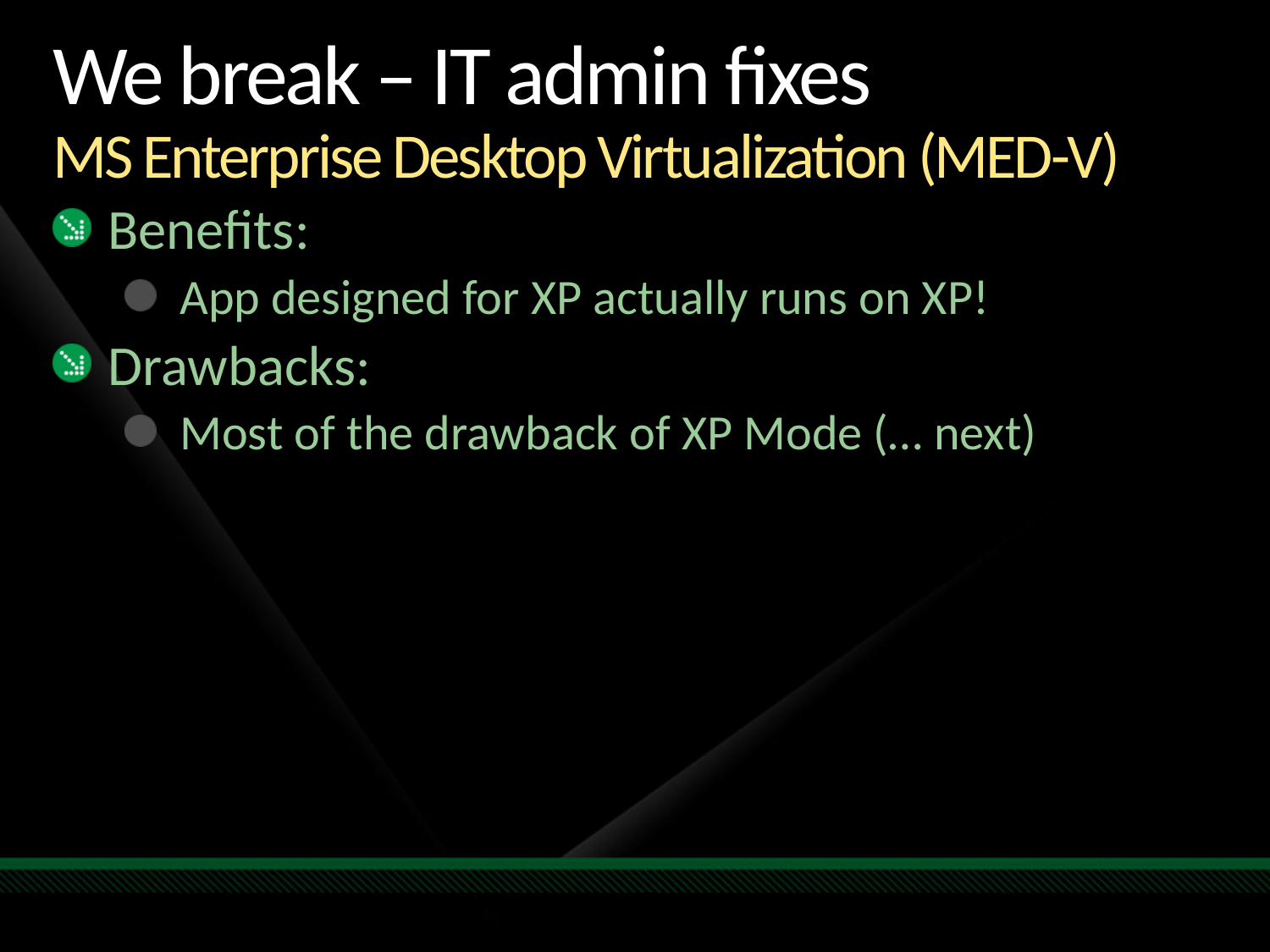

# We break – IT admin fixes MS Enterprise Desktop Virtualization (MED-V)
Benefits:
App designed for XP actually runs on XP!
Drawbacks:
Most of the drawback of XP Mode (… next)